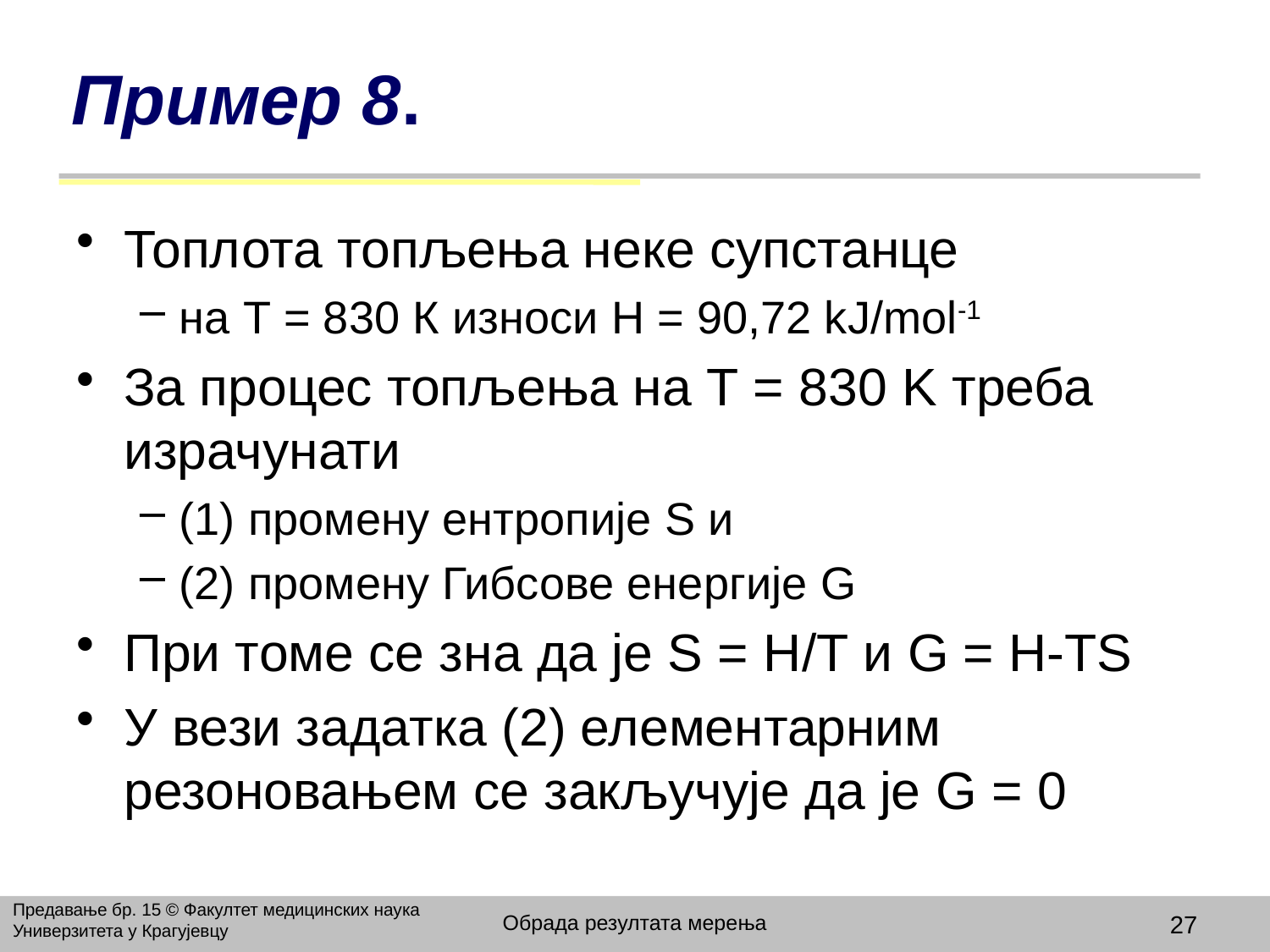

# Пример 8.
Топлота топљења неке супстанце
на Т = 830 К износи H = 90,72 kJ/mol-1
За процес топљења на Т = 830 K треба израчунати
(1) промену ентропије S и
(2) промену Гибсове енергије G
При томе се зна да је S = H/Т и G = H-ТS
У вези задатка (2) елементарним резоновањем се закључује да је G = 0
Предавање бр. 15 © Факултет медицинских наука Универзитета у Крагујевцу
Обрада резултата мерења
27